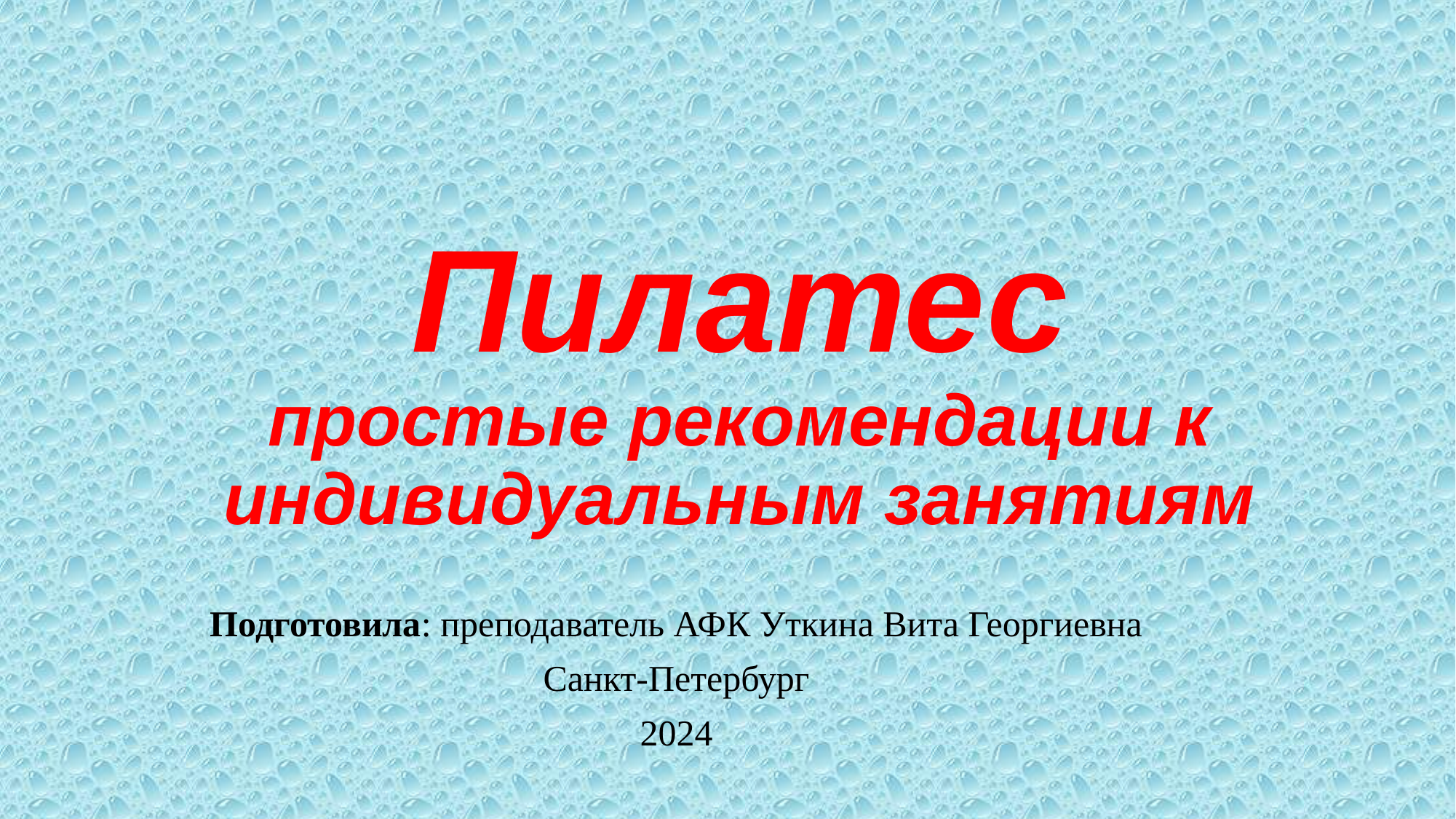

# Пилатес простые рекомендации к индивидуальным занятиям
Подготовила: преподаватель АФК Уткина Вита Георгиевна
Санкт-Петербург
2024